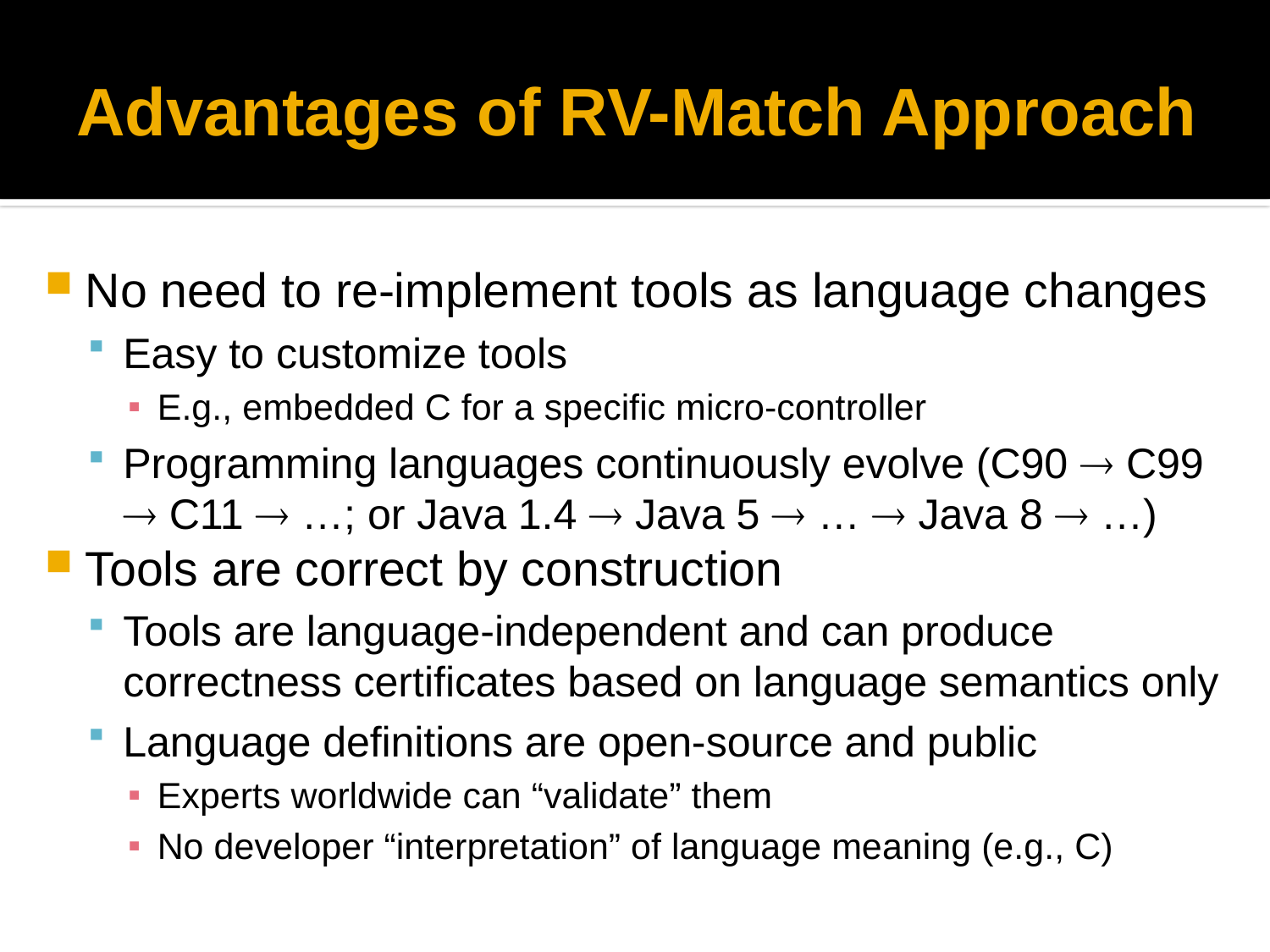

# Advantages of RV-Match Approach
No need to re-implement tools as language changes
Easy to customize tools
E.g., embedded C for a specific micro-controller
Programming languages continuously evolve (C90 → C99 → C11 → …; or Java 1.4 → Java 5 → … → Java 8 → …)
Tools are correct by construction
Tools are language-independent and can produce correctness certificates based on language semantics only
Language definitions are open-source and public
Experts worldwide can “validate” them
No developer “interpretation” of language meaning (e.g., C)